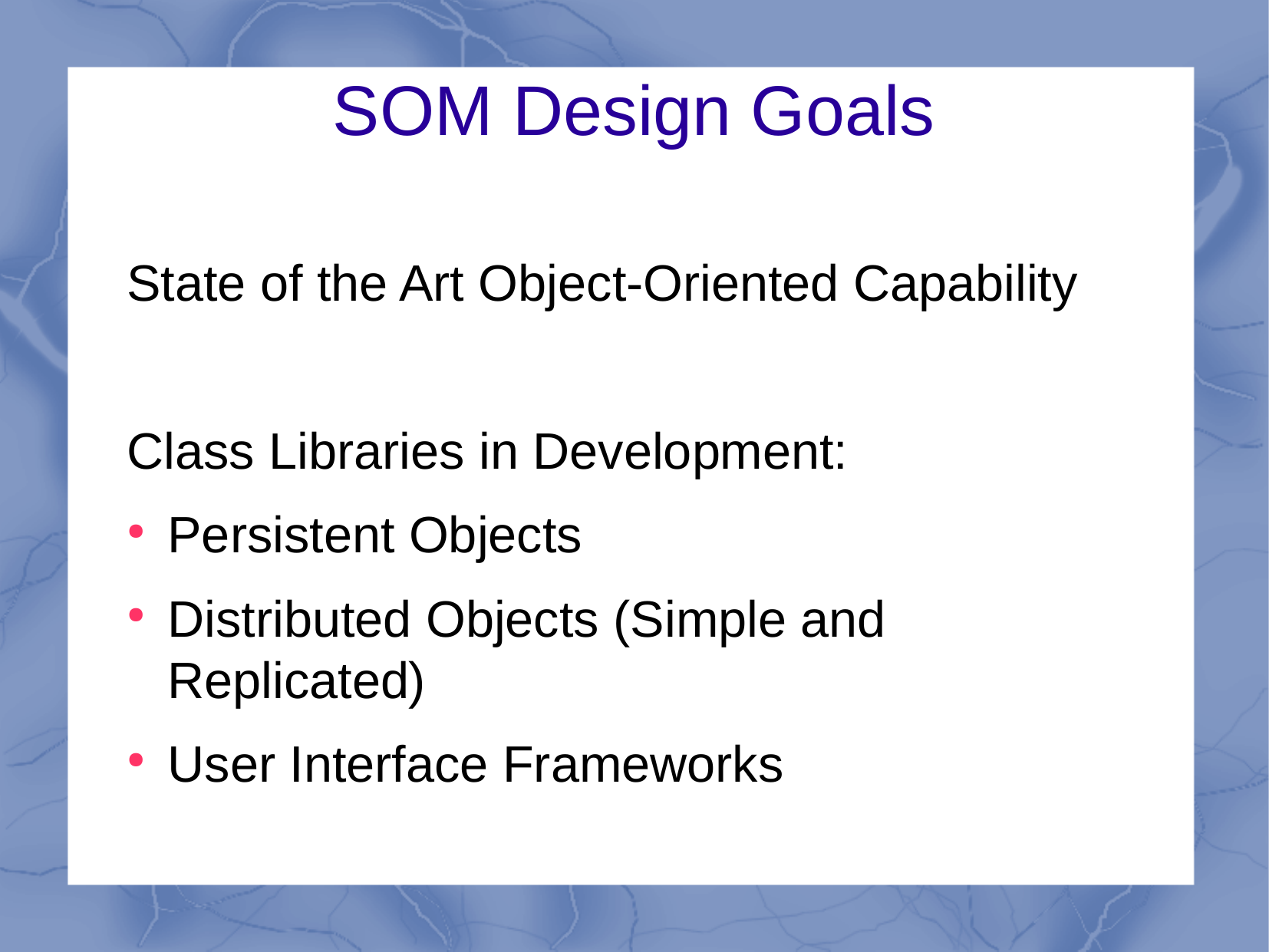

SOM Design Goals
State of the Art Object-Oriented Capability

Class Libraries in Development:
Persistent Objects
Distributed Objects (Simple and Replicated)
User Interface Frameworks